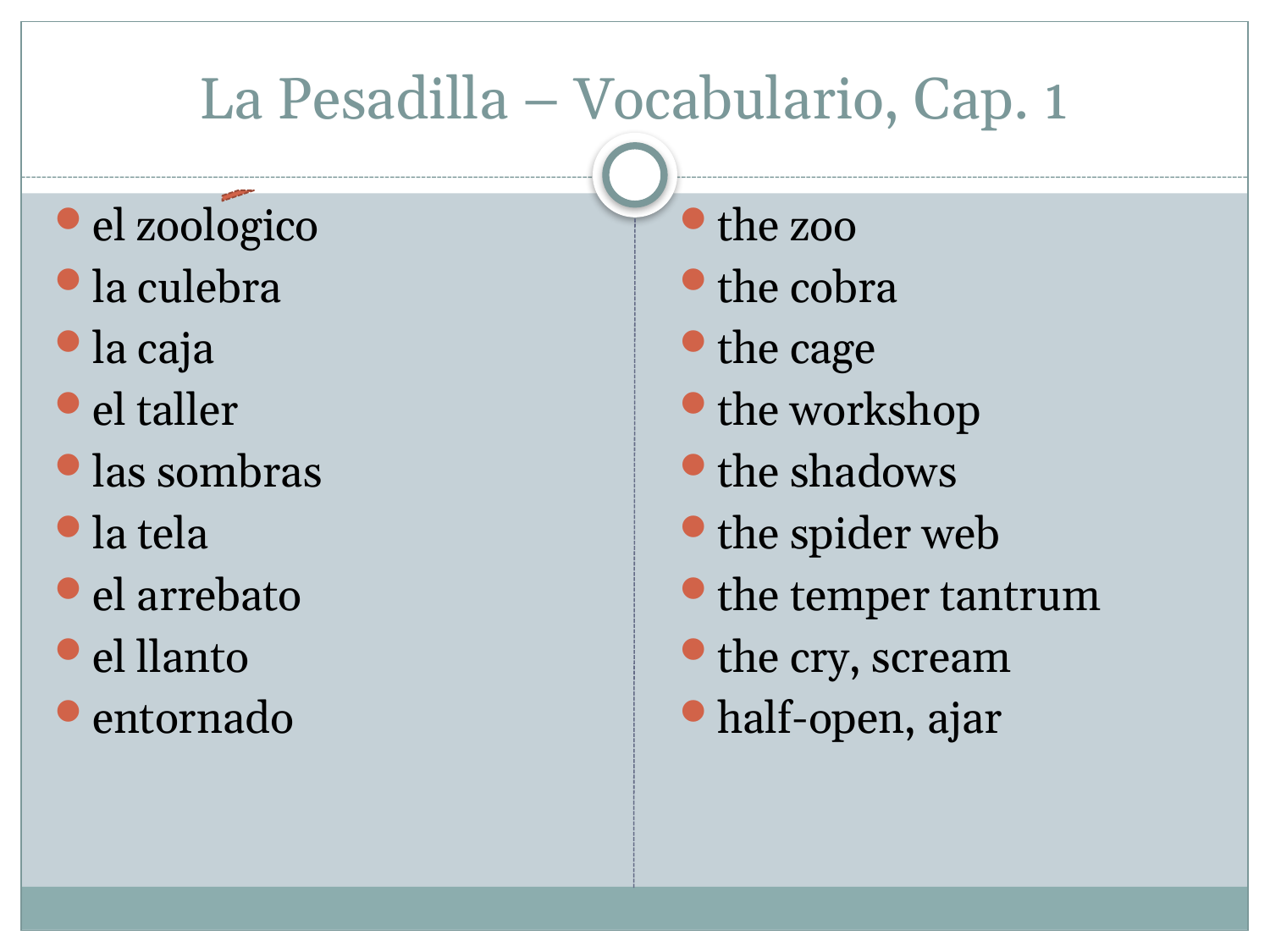

# La Pesadilla – Vocabulario, Cap. 1
el zoologico
la culebra
la caja
el taller
las sombras
la tela
el arrebato
el llanto
entornado

the zoo
the cobra
the cage
the workshop
the shadows
the spider web
the temper tantrum
the cry, scream
half-open, ajar